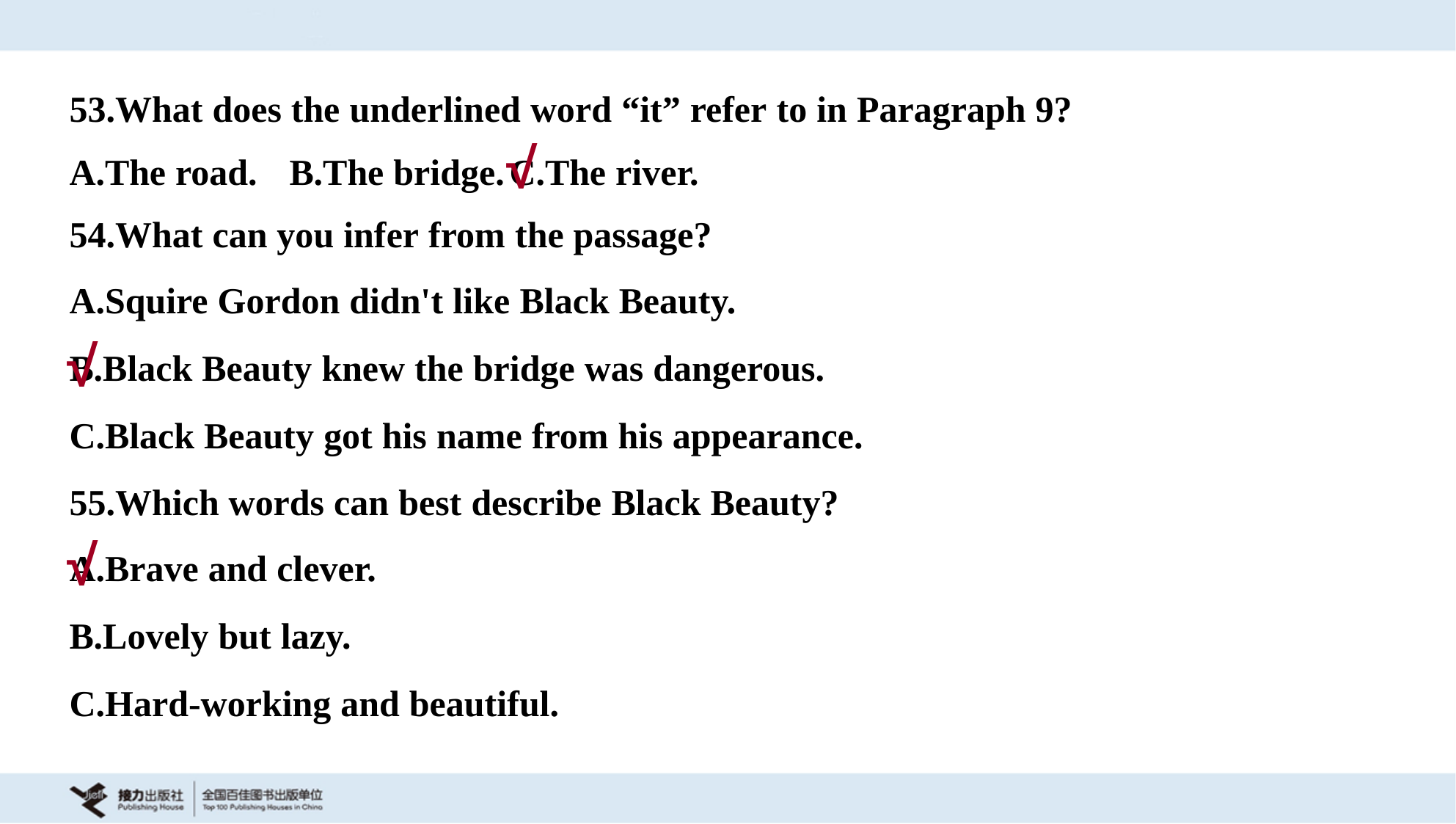

53.What does the underlined word “it” refer to in Paragraph 9?
A.The road.	B.The bridge.	C.The river.
√
54.What can you infer from the passage?
A.Squire Gordon didn't like Black Beauty.
B.Black Beauty knew the bridge was dangerous.
C.Black Beauty got his name from his appearance.
√
55.Which words can best describe Black Beauty?
A.Brave and clever.
B.Lovely but lazy.
C.Hard-working and beautiful.
√